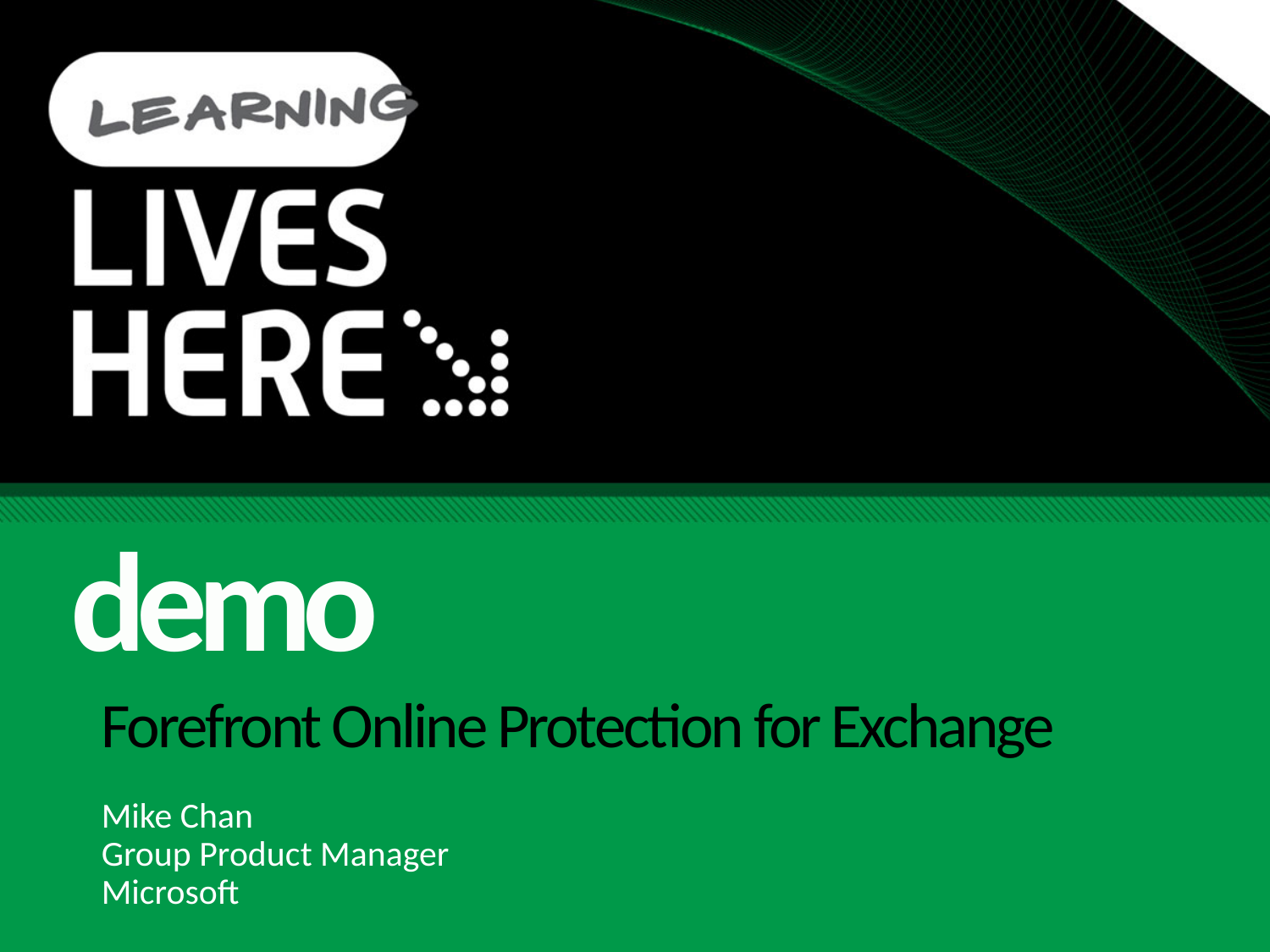

demo
# Forefront Online Protection for Exchange
Mike Chan
Group Product Manager
Microsoft